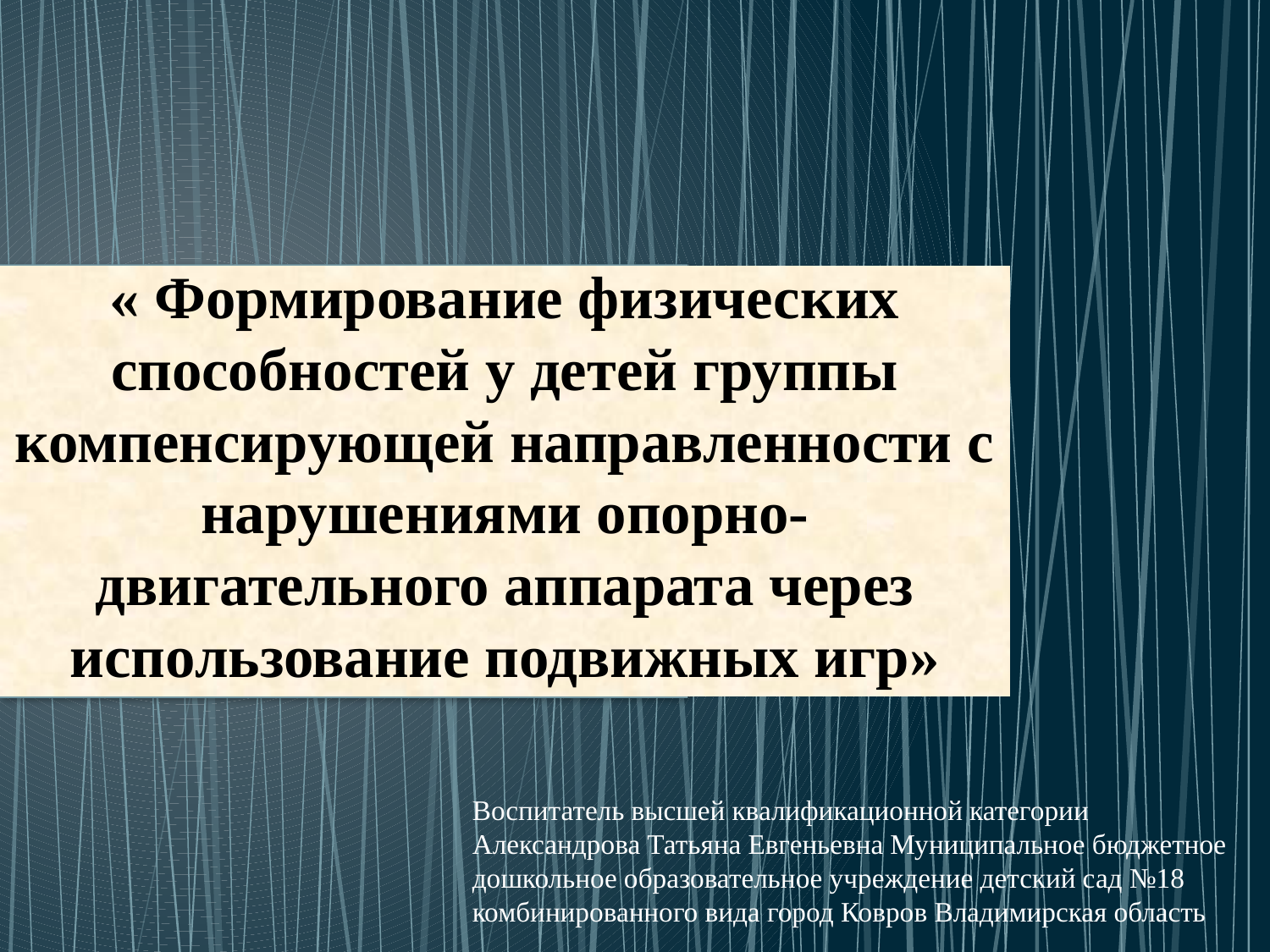

# « Формирование физических способностей у детей группы компенсирующей направленности с нарушениями опорно- двигательного аппарата через использование подвижных игр»

Воспитатель высшей квалификационной категории Александрова Татьяна Евгеньевна Муниципальное бюджетное дошкольное образовательное учреждение детский сад №18 комбинированного вида город Ковров Владимирская область